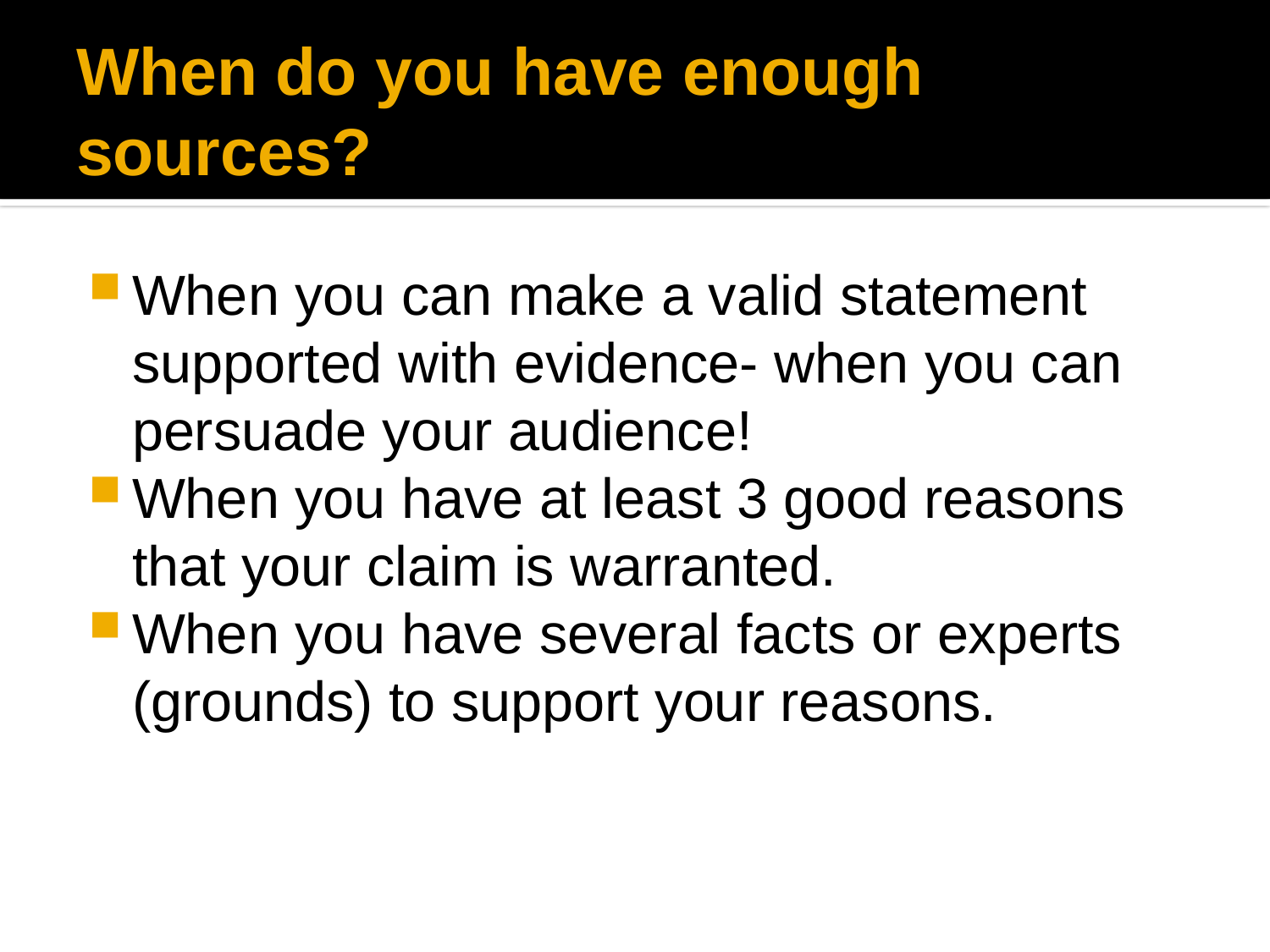

# When do you have enough sources?
When you can make a valid statement supported with evidence- when you can persuade your audience!
When you have at least 3 good reasons that your claim is warranted.
When you have several facts or experts (grounds) to support your reasons.